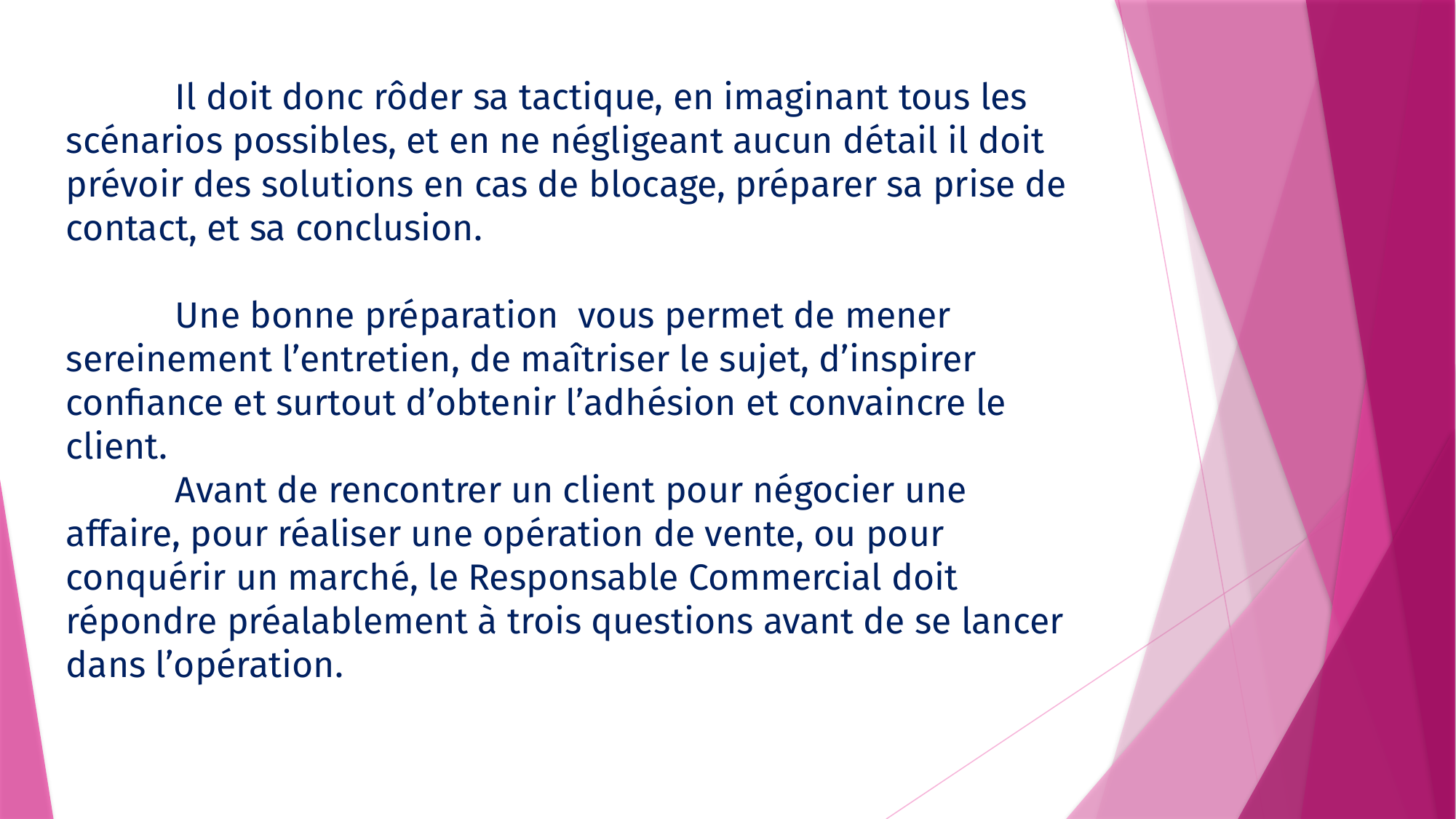

Il doit donc rôder sa tactique, en imaginant tous les scénarios possibles, et en ne négligeant aucun détail il doit prévoir des solutions en cas de blocage, préparer sa prise de contact, et sa conclusion.

	Une bonne préparation  vous permet de mener sereinement l’entretien, de maîtriser le sujet, d’inspirer confiance et surtout d’obtenir l’adhésion et convaincre le client.
	Avant de rencontrer un client pour négocier une affaire, pour réaliser une opération de vente, ou pour conquérir un marché, le Responsable Commercial doit répondre préalablement à trois questions avant de se lancer dans l’opération.